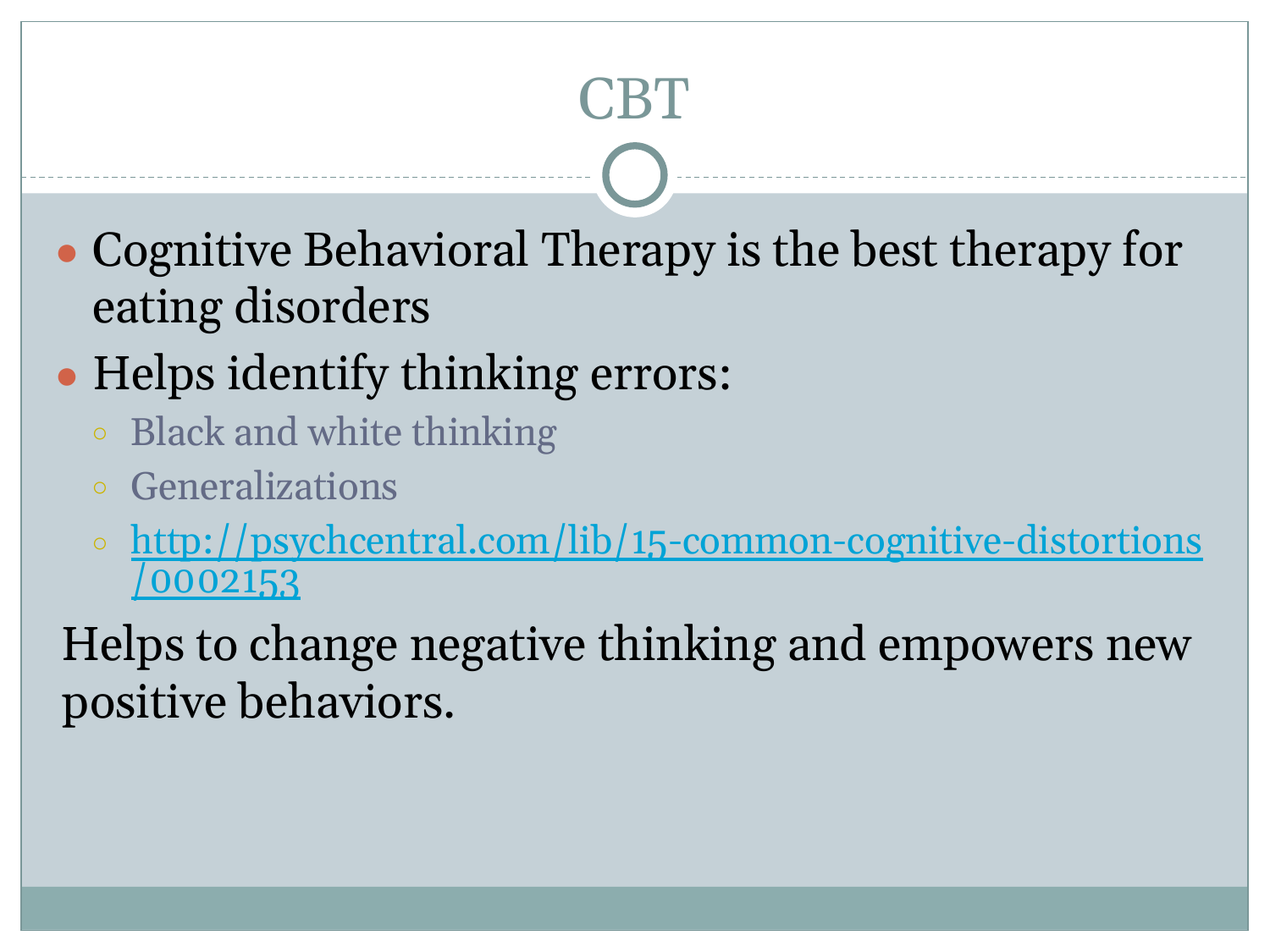

# CBT
Cognitive Behavioral Therapy is the best therapy for eating disorders
Helps identify thinking errors:
Black and white thinking
Generalizations
http://psychcentral.com/lib/15-common-cognitive-distortions/0002153
Helps to change negative thinking and empowers new positive behaviors.